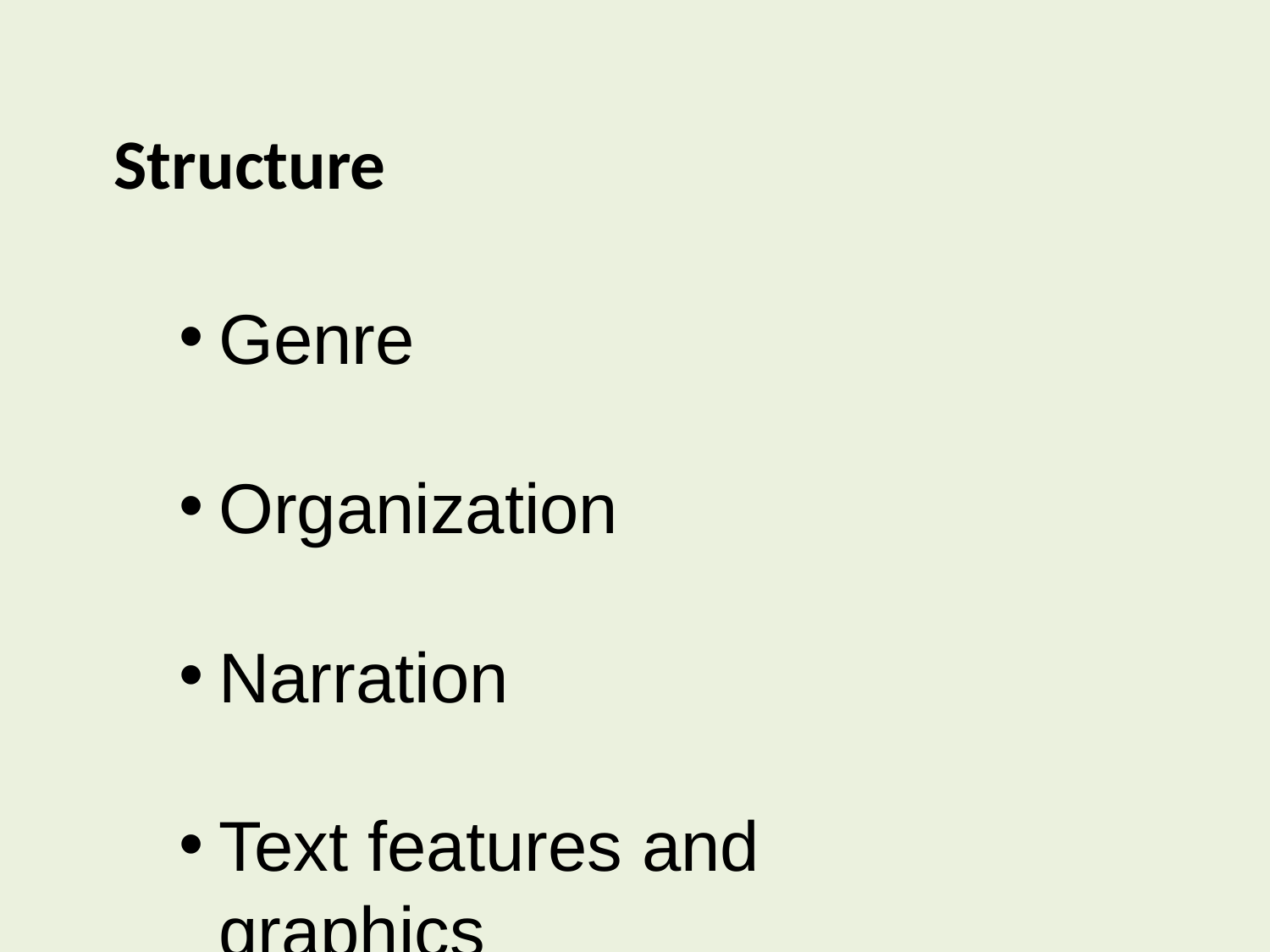

Structure
Genre

Organization

Narration

Text features and graphics